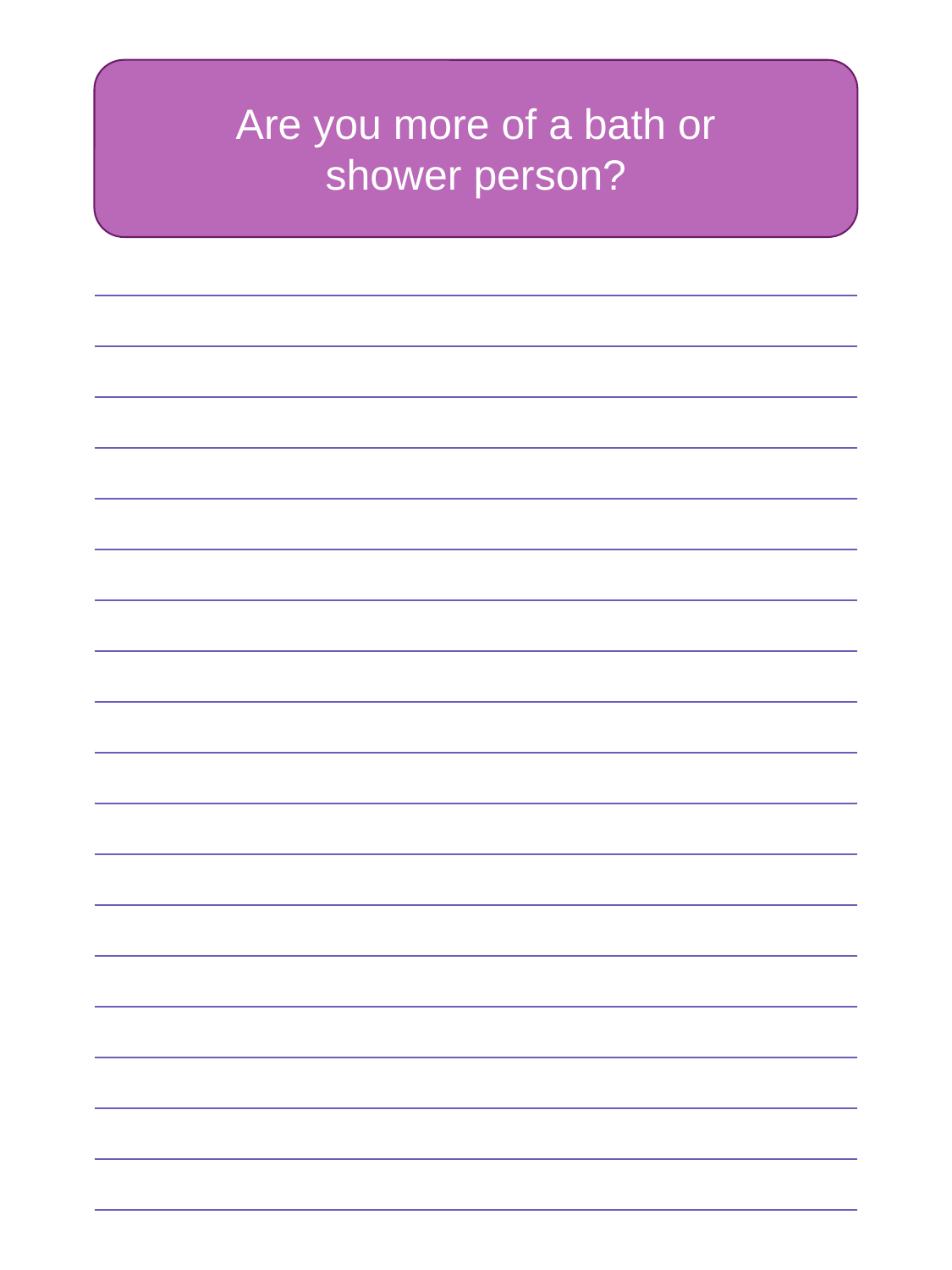

Are you more of a bath or shower person?
|  |
| --- |
|  |
|  |
|  |
|  |
|  |
|  |
|  |
|  |
|  |
|  |
|  |
|  |
|  |
|  |
|  |
|  |
|  |